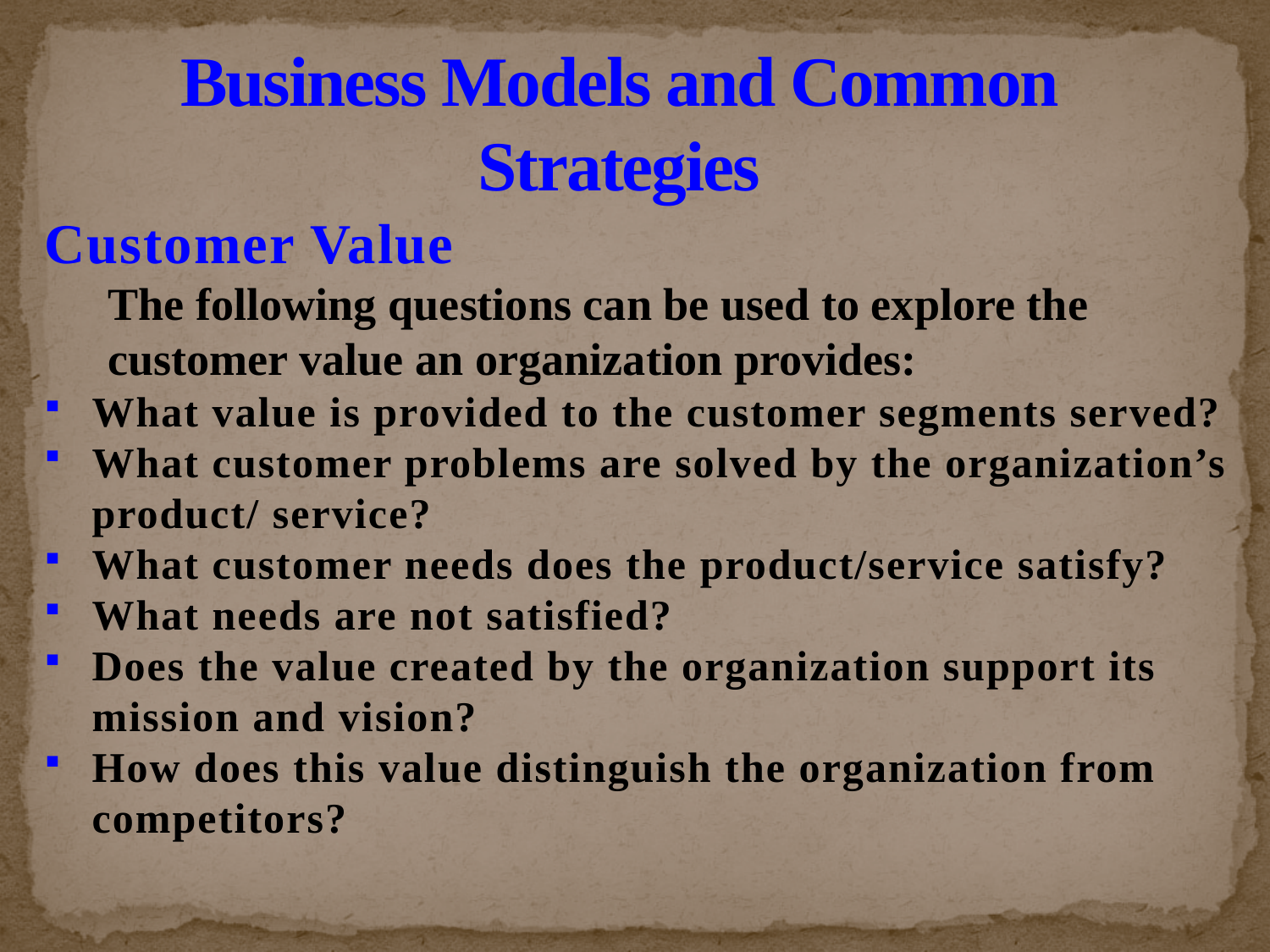

# Business Models and Common Strategies
Customer Value
The following questions can be used to explore the customer value an organization provides:
What value is provided to the customer segments served?
What customer problems are solved by the organization’s product/ service?
What customer needs does the product/service satisfy?
What needs are not satisfied?
Does the value created by the organization support its mission and vision?
How does this value distinguish the organization from competitors?